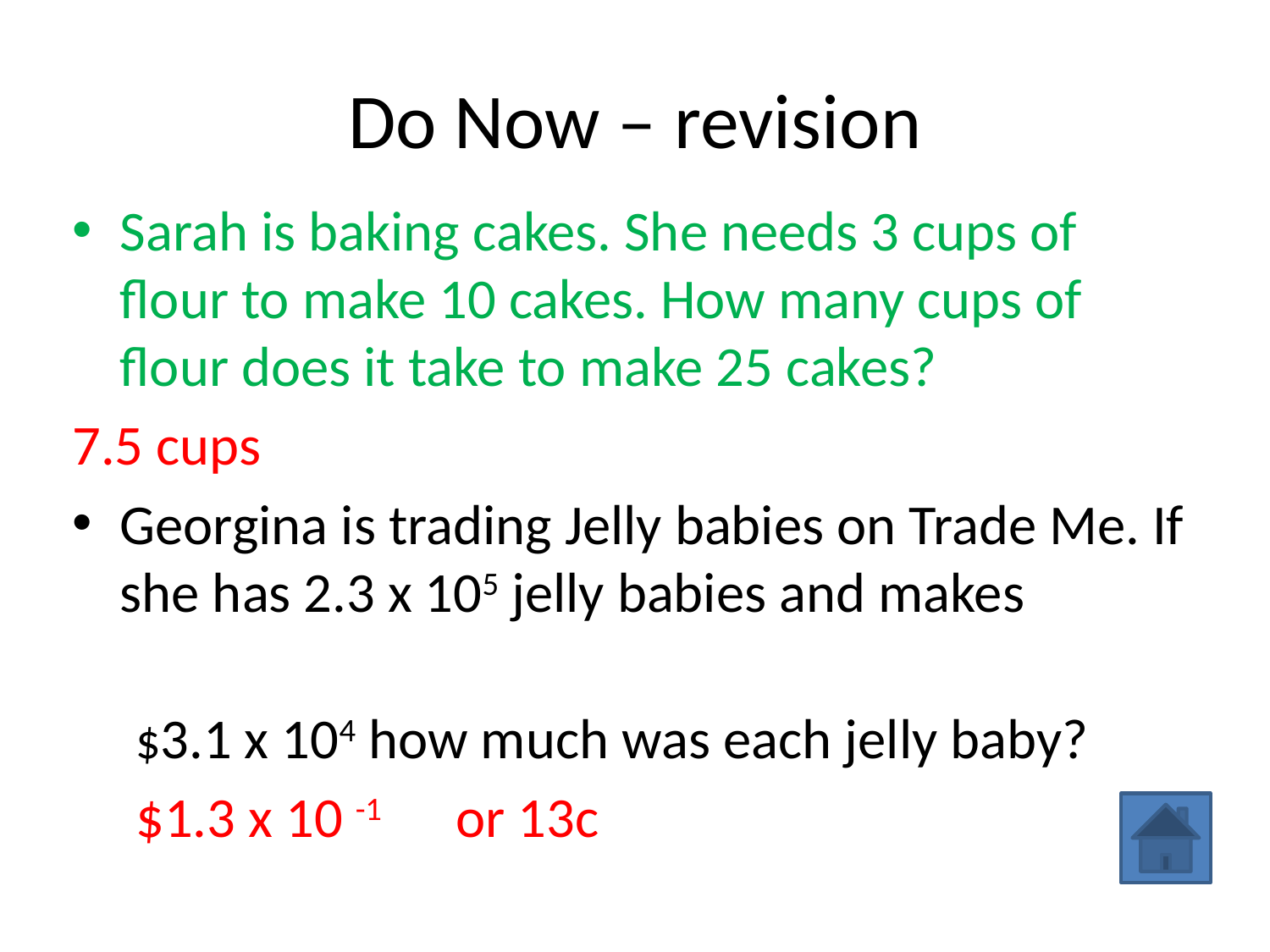

# Do Now – revision
Sarah is baking cakes. She needs 3 cups of flour to make 10 cakes. How many cups of flour does it take to make 25 cakes?
7.5 cups
Georgina is trading Jelly babies on Trade Me. If she has 2.3 x 105 jelly babies and makes
$3.1 x 104 how much was each jelly baby?
$1.3 x 10 -1          or 13c